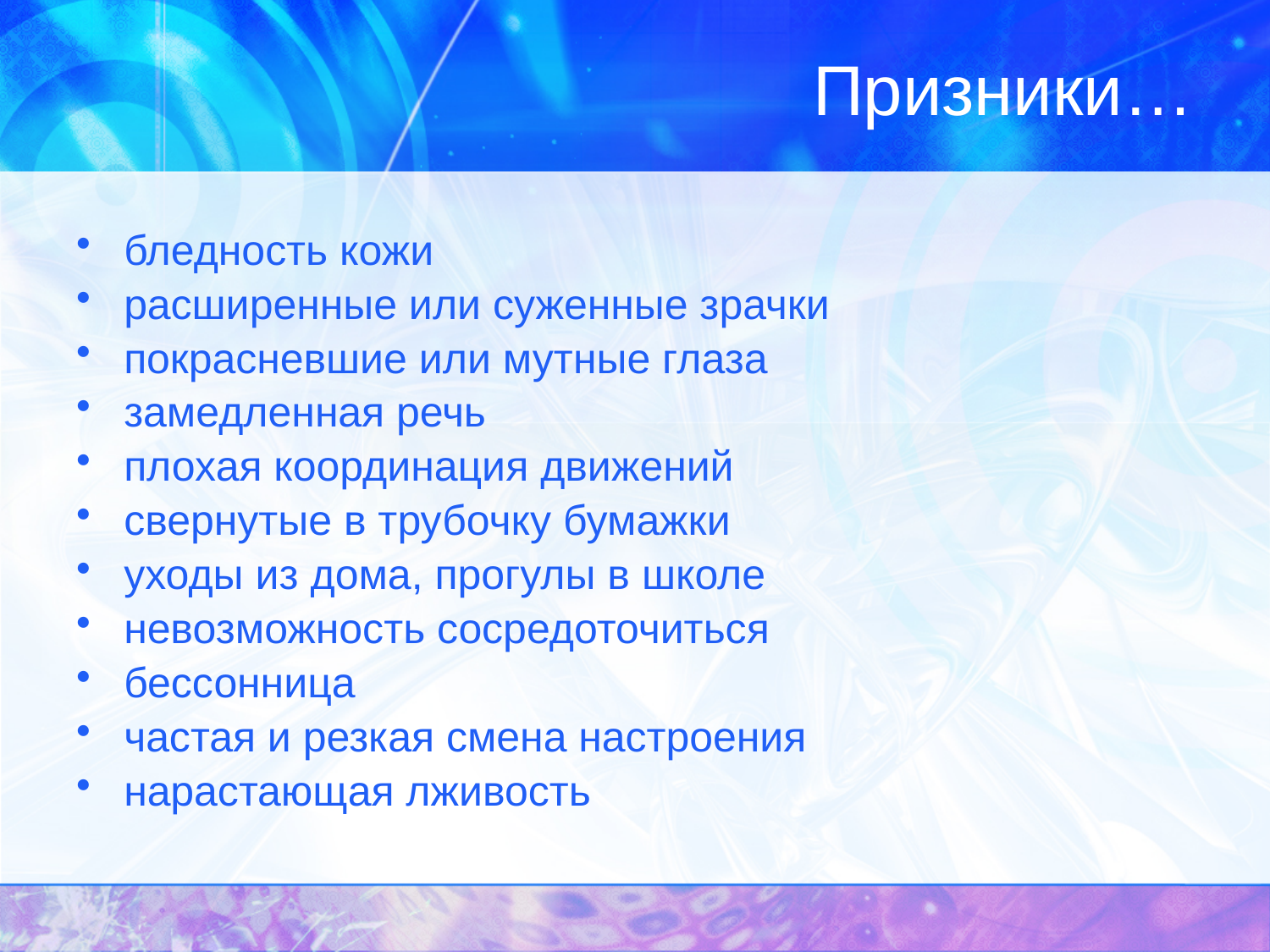

# Призники…
бледность кожи
расширенные или суженные зрачки
покрасневшие или мутные глаза
замедленная речь
плохая координация движений
свернутые в трубочку бумажки
уходы из дома, прогулы в школе
невозможность сосредоточиться
бессонница
частая и резкая смена настроения
нарастающая лживость